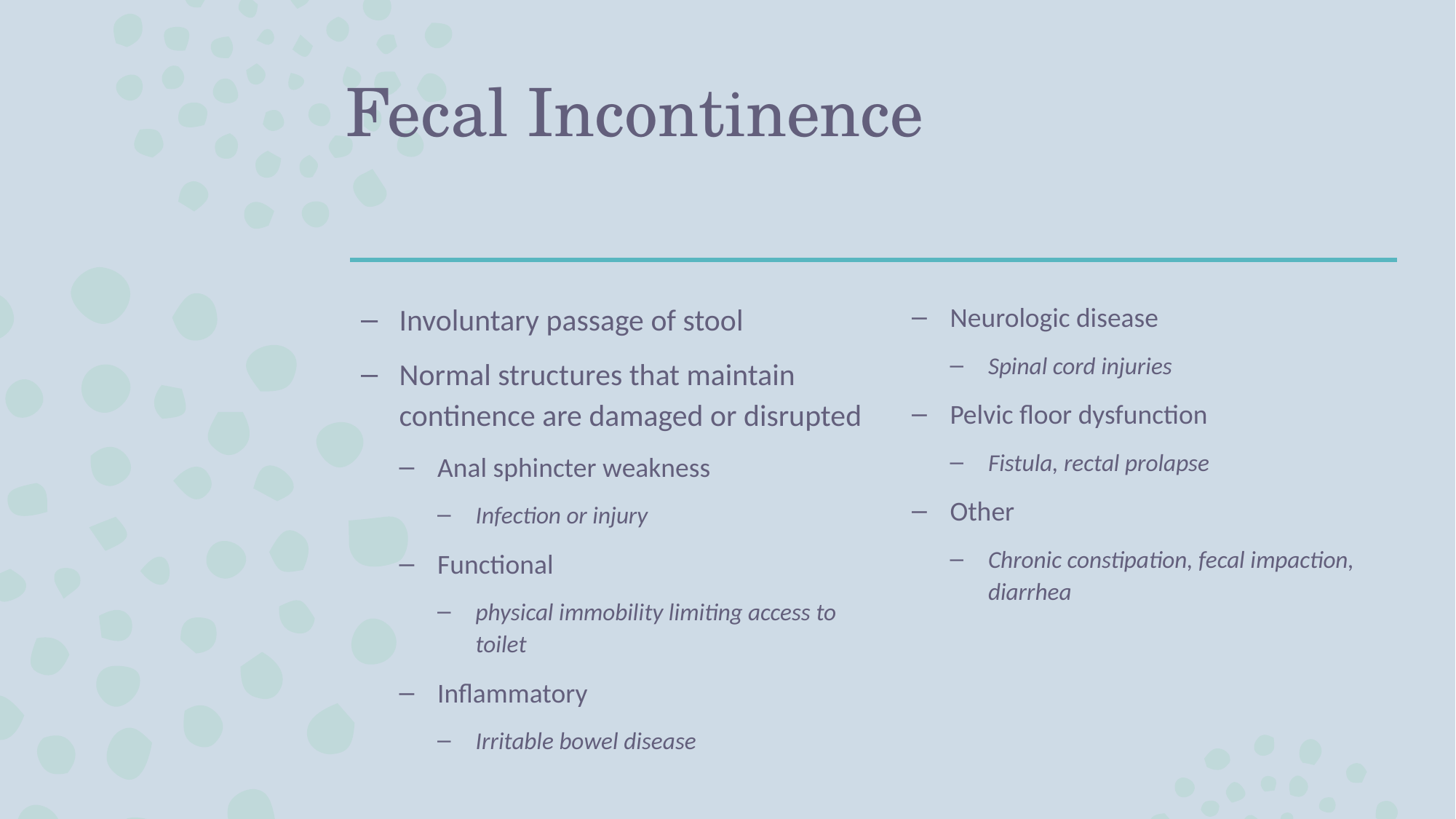

# Fecal Incontinence
Involuntary passage of stool
Normal structures that maintain continence are damaged or disrupted
Anal sphincter weakness
Infection or injury
Functional
physical immobility limiting access to toilet
Inflammatory
Irritable bowel disease
Neurologic disease
Spinal cord injuries
Pelvic floor dysfunction
Fistula, rectal prolapse
Other
Chronic constipation, fecal impaction, diarrhea